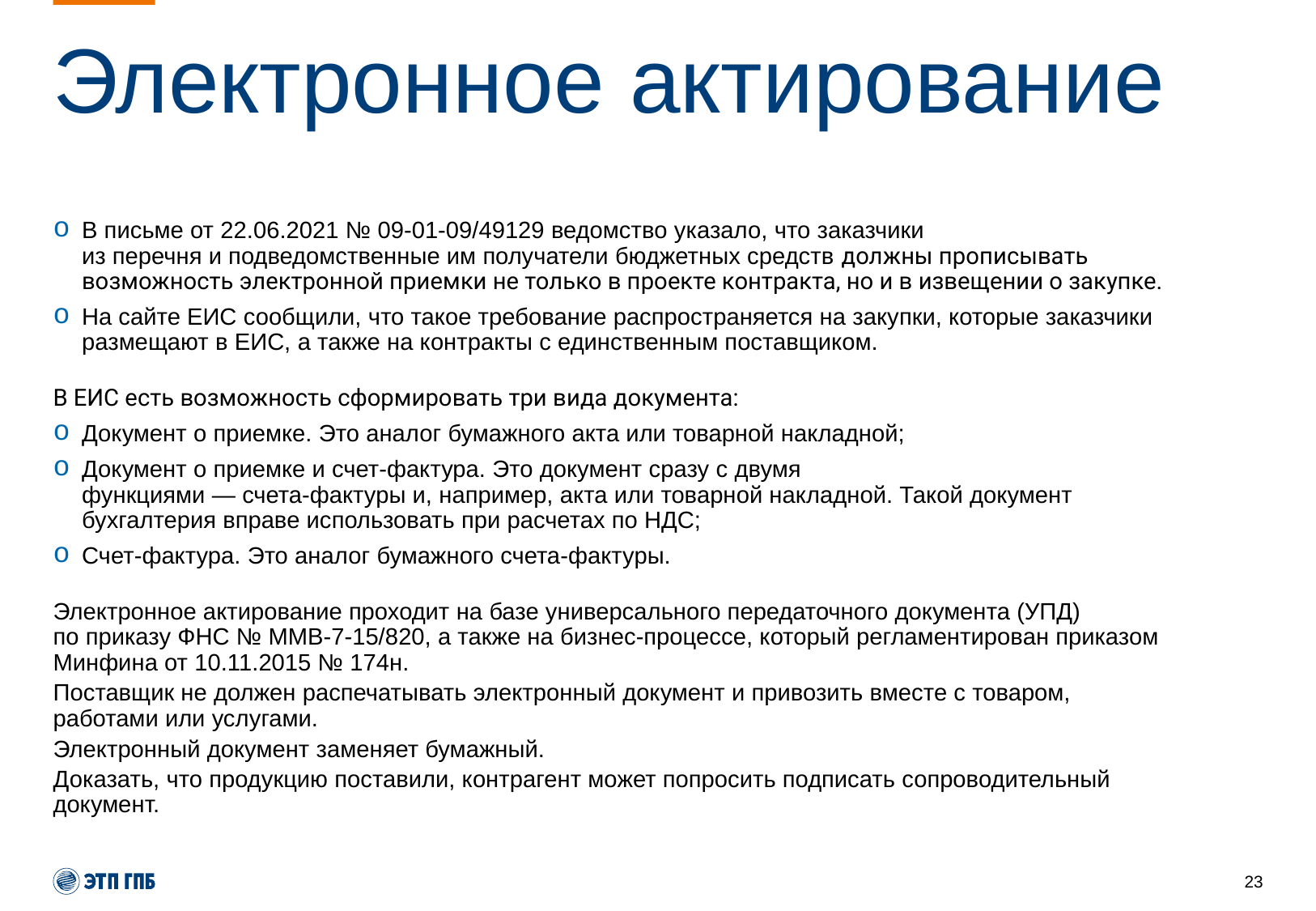

# Электронное актирование
В письме от 22.06.2021 № 09-01-09/49129 ведомство указало, что заказчики из перечня и подведомственные им получатели бюджетных средств должны прописывать возможность электронной приемки не только в проекте контракта, но и в извещении о закупке.
На сайте ЕИС сообщили, что такое требование распространяется на закупки, которые заказчики размещают в ЕИС, а также на контракты с единственным поставщиком.
В ЕИС есть возможность сформировать три вида документа:
Документ о приемке. Это аналог бумажного акта или товарной накладной;
Документ о приемке и счет-фактура. Это документ сразу с двумя
функциями — счета-фактуры и, например, акта или товарной накладной. Такой документ бухгалтерия вправе использовать при расчетах по НДС;
Счет-фактура. Это аналог бумажного счета-фактуры.
Электронное актирование проходит на базе универсального передаточного документа (УПД) по приказу ФНС № ММВ-7-15/820, а также на бизнес-процессе, который регламентирован приказом Минфина от 10.11.2015 № 174н.
Поставщик не должен распечатывать электронный документ и привозить вместе с товаром, работами или услугами.
Электронный документ заменяет бумажный.
Доказать, что продукцию поставили, контрагент может попросить подписать сопроводительный документ.